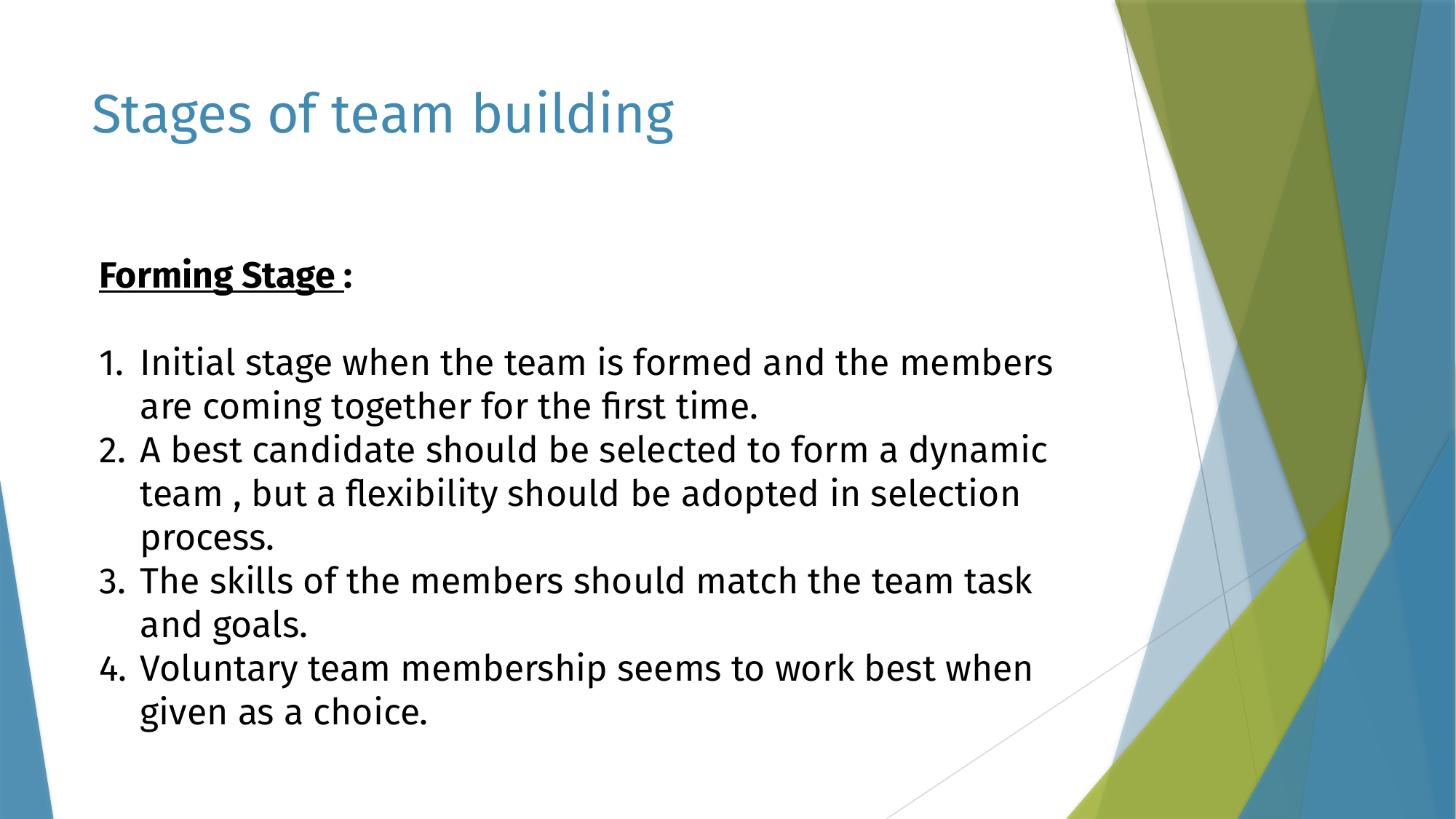

# Stages of team building
Forming Stage :

Initial stage when the team is formed and the members are coming together for the first time.
A best candidate should be selected to form a dynamic team , but a flexibility should be adopted in selection process.
The skills of the members should match the team task and goals.
Voluntary team membership seems to work best when given as a choice.